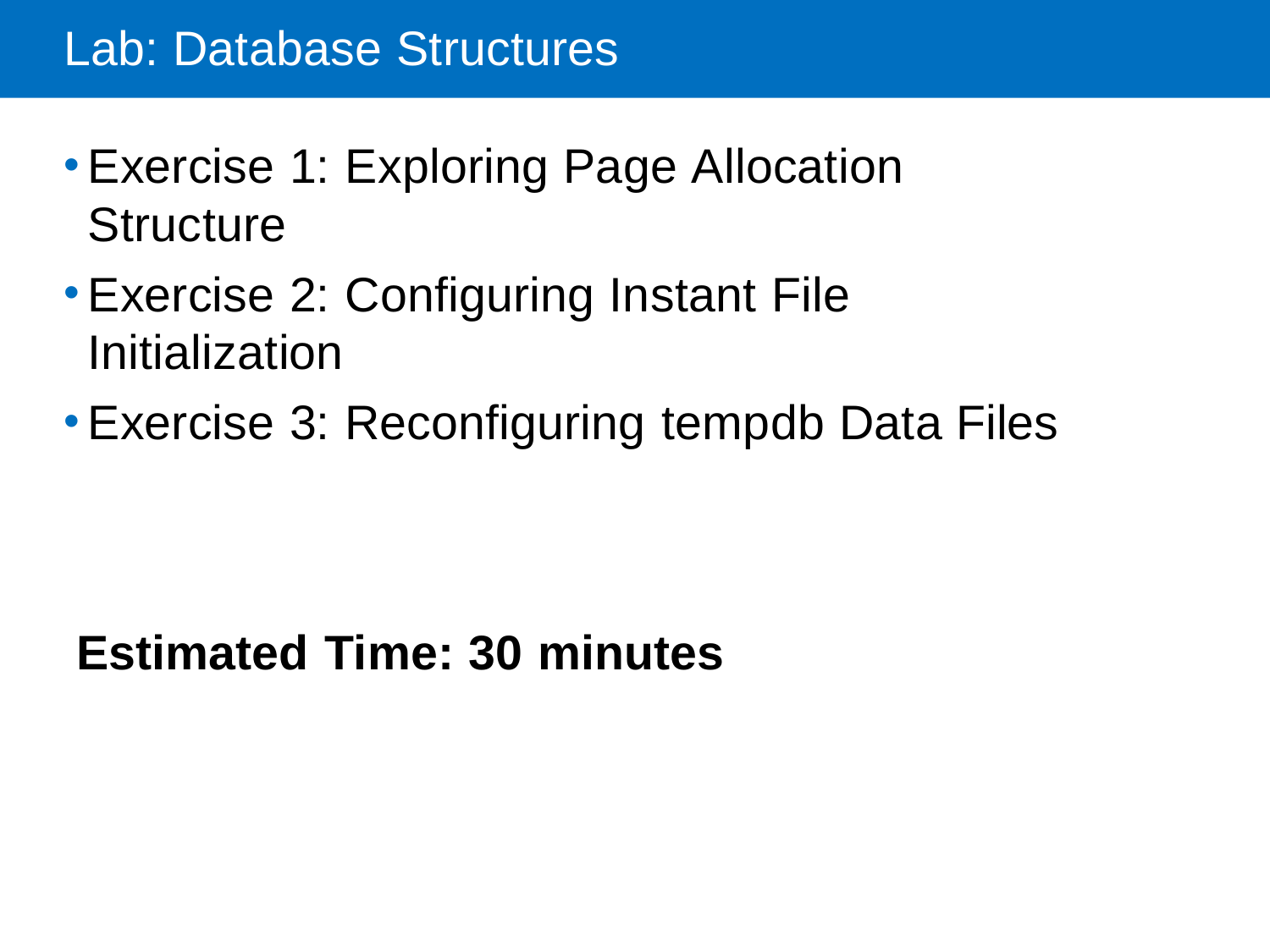

Lab: Database Structures

Exercise 1: Exploring Page Allocation Structure
Exercise 2: Configuring Instant File Initialization
Exercise 3: Reconfiguring tempdb Data Files

Estimated Time: 30 minutes